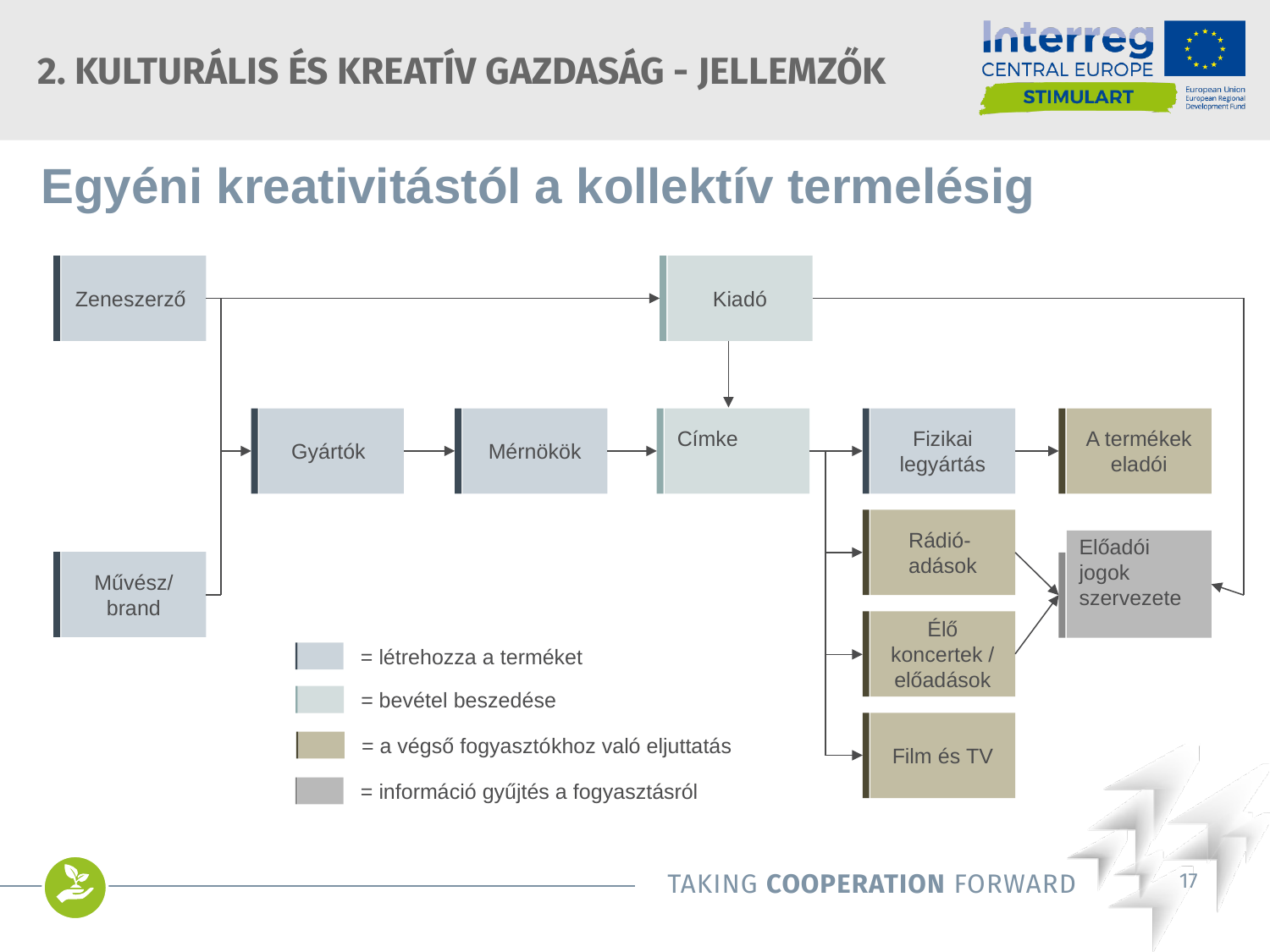

# 2. Kulturális és kreatív gazdaság - jellemzők
Egyéni kreativitástól a kollektív termelésig

Zeneszerző

Kiadó

Gyártók

Mérnökök

Címke

Fizikai legyártás

A termékek eladói

Rádió-  adások
Előadói  jogok szervezete

Művész/ brand

Élő koncertek / előadások
= létrehozza a terméket

= bevétel beszedése

Film és TV
= a végső fogyasztókhoz való eljuttatás

= információ gyűjtés a fogyasztásról